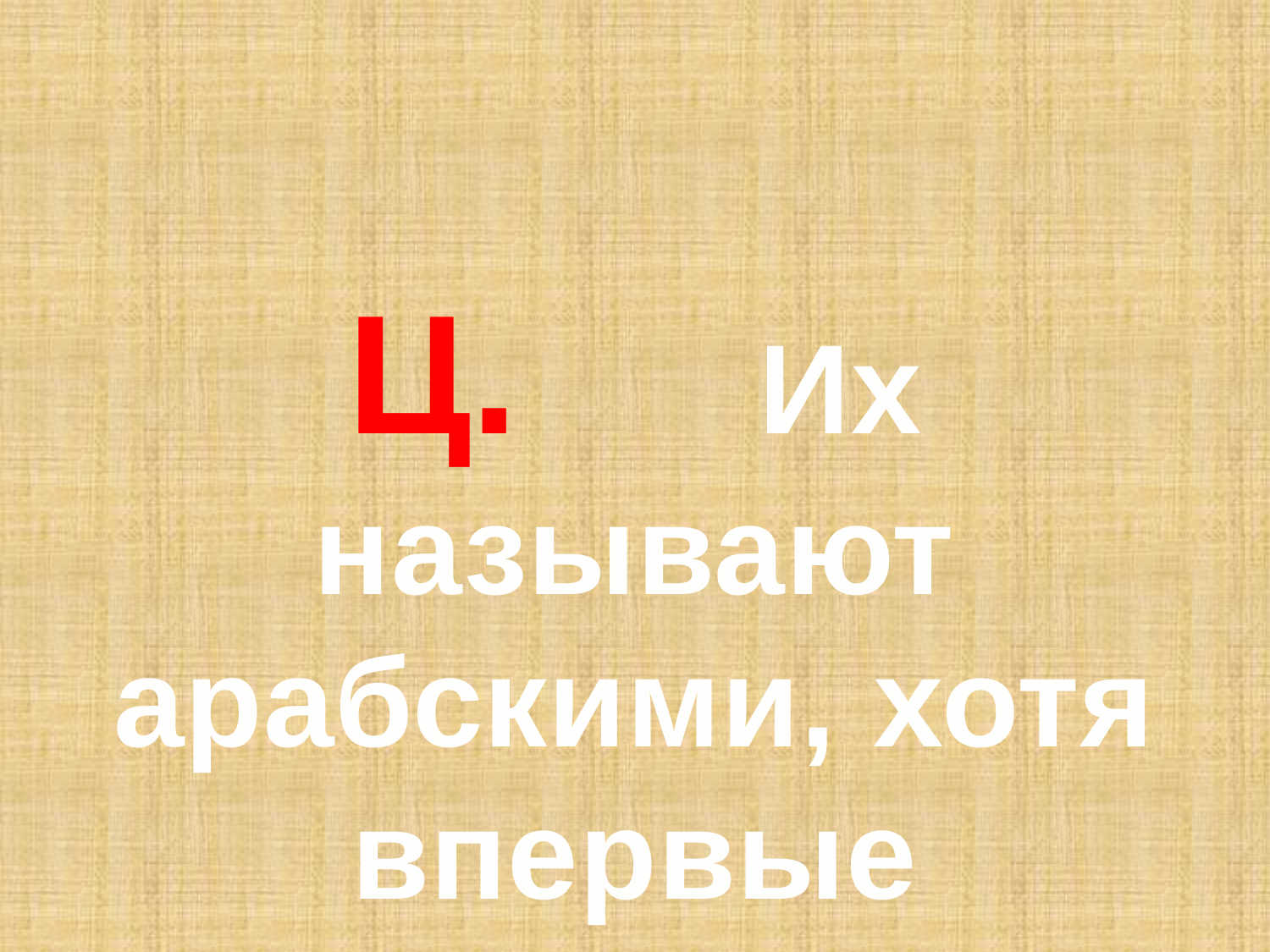

Ц.     Их называют арабскими, хотя впервые появились в Индии